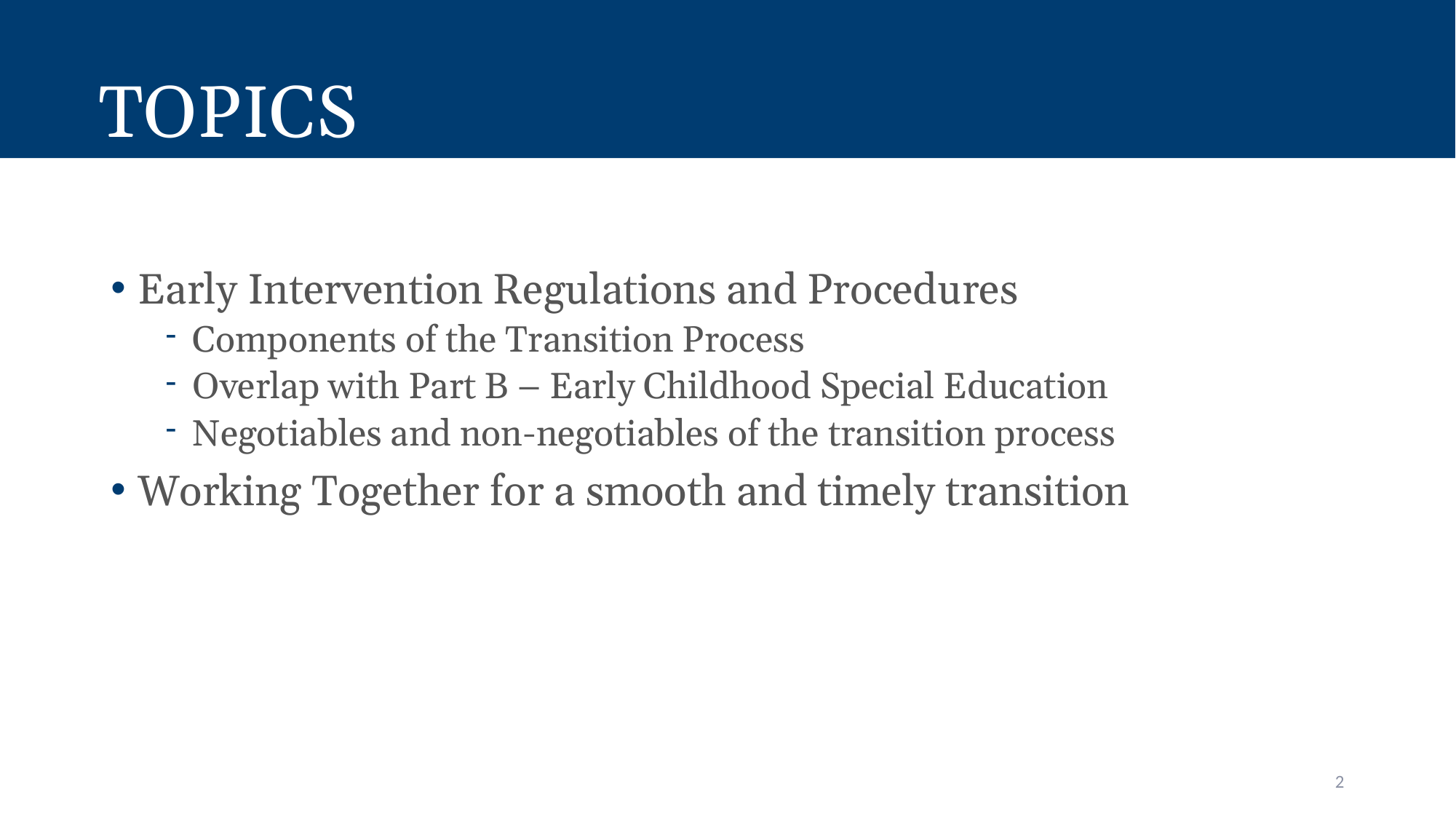

# Topics
Early Intervention Regulations and Procedures
Components of the Transition Process
Overlap with Part B – Early Childhood Special Education
Negotiables and non-negotiables of the transition process
Working Together for a smooth and timely transition
2